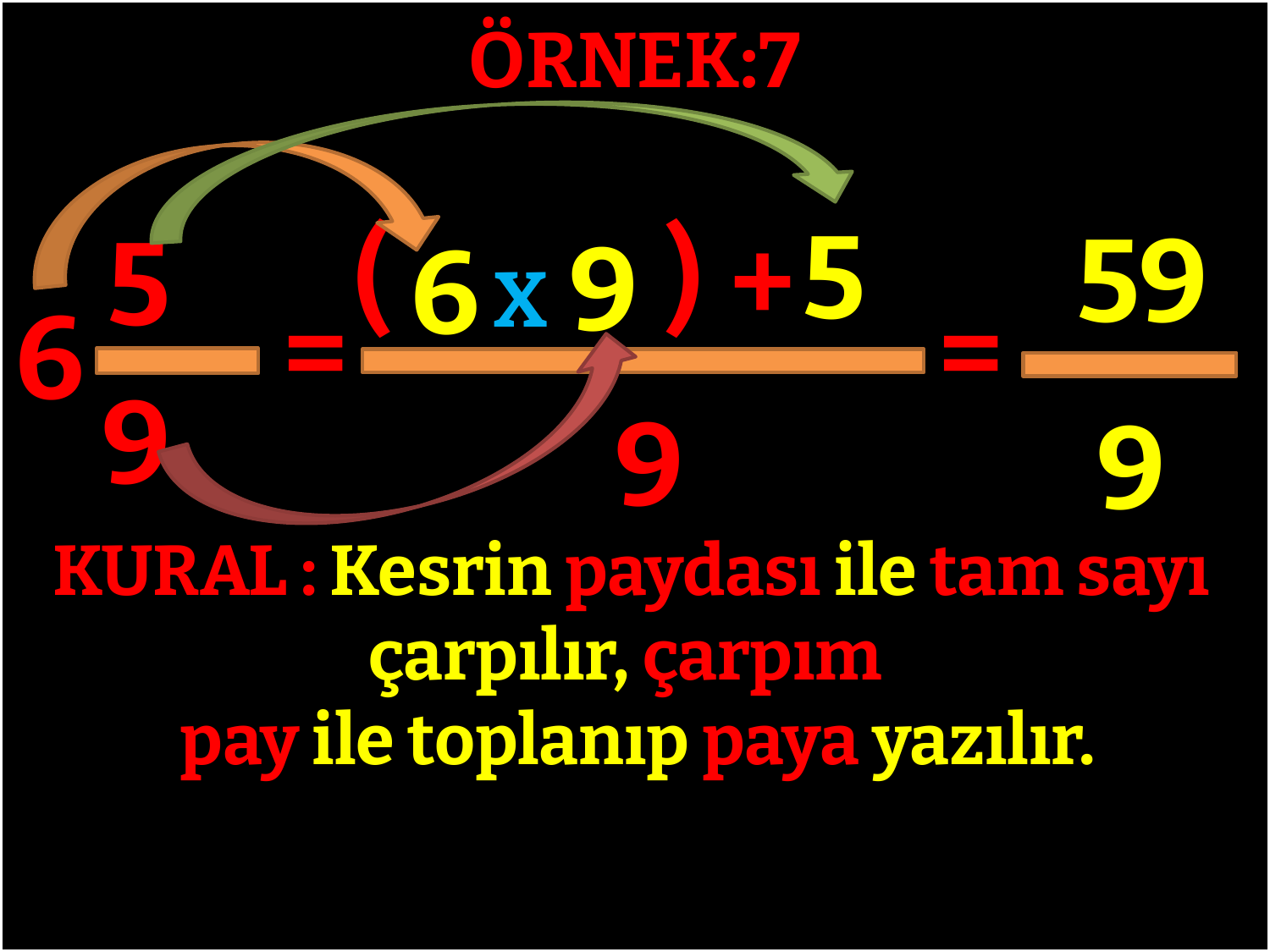

ÖRNEK:7

5
)
(
59
+
5
9
6
X
=
=
6
#

9
9
9

KURAL : Kesrin paydası ile tam sayı çarpılır, çarpım
 pay ile toplanıp paya yazılır.